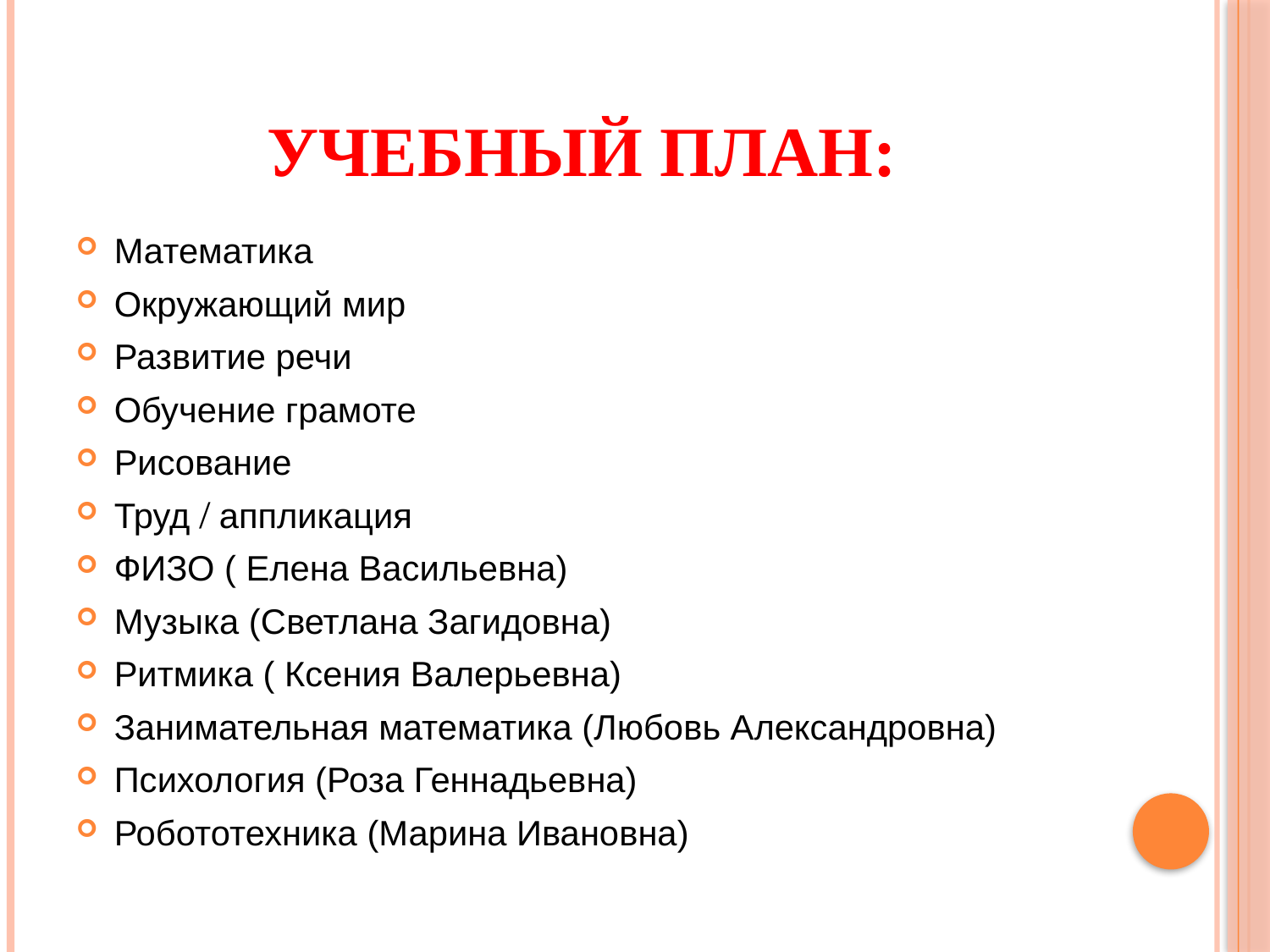

# Учебный план:
Математика
Окружающий мир
Развитие речи
Обучение грамоте
Рисование
Труд / аппликация
ФИЗО ( Елена Васильевна)
Музыка (Светлана Загидовна)
Ритмика ( Ксения Валерьевна)
Занимательная математика (Любовь Александровна)
Психология (Роза Геннадьевна)
Робототехника (Марина Ивановна)